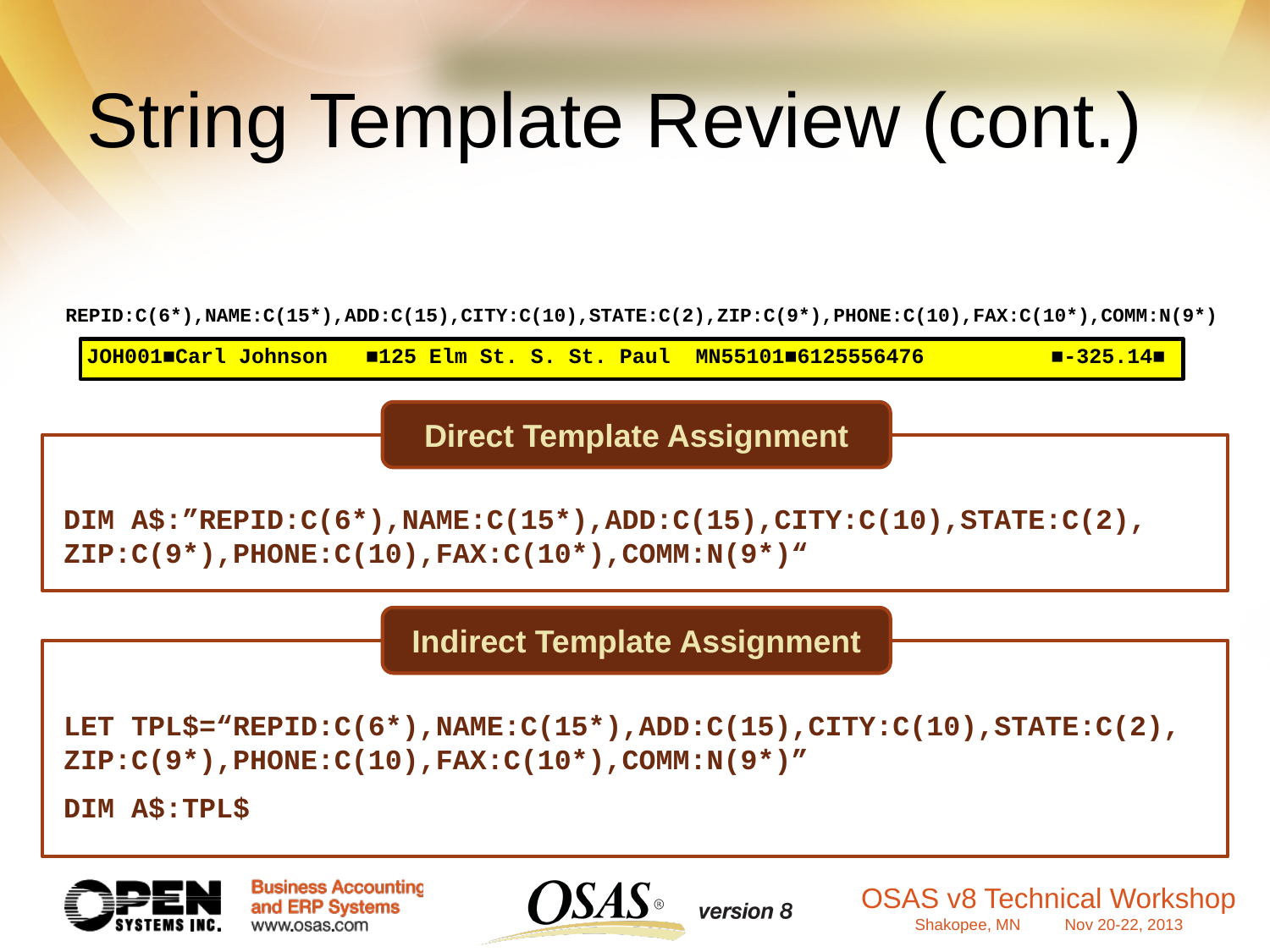

String Template Review (cont.)

JOH001■Carl Johnson   ■125 Elm St. S. St. Paul  MN55101■6125556476          ■-325.14■

REPID:C(6*),NAME:C(15*),ADD:C(15),CITY:C(10),STATE:C(2),ZIP:C(9*),PHONE:C(10),FAX:C(10*),COMM:N(9*)

Direct Template Assignment

DIM A$:”REPID:C(6*),NAME:C(15*),ADD:C(15),CITY:C(10),STATE:C(2), ZIP:C(9*),PHONE:C(10),FAX:C(10*),COMM:N(9*)“
Indirect Template Assignment

LET TPL$=“REPID:C(6*),NAME:C(15*),ADD:C(15),CITY:C(10),STATE:C(2), ZIP:C(9*),PHONE:C(10),FAX:C(10*),COMM:N(9*)”

DIM A$:TPL$